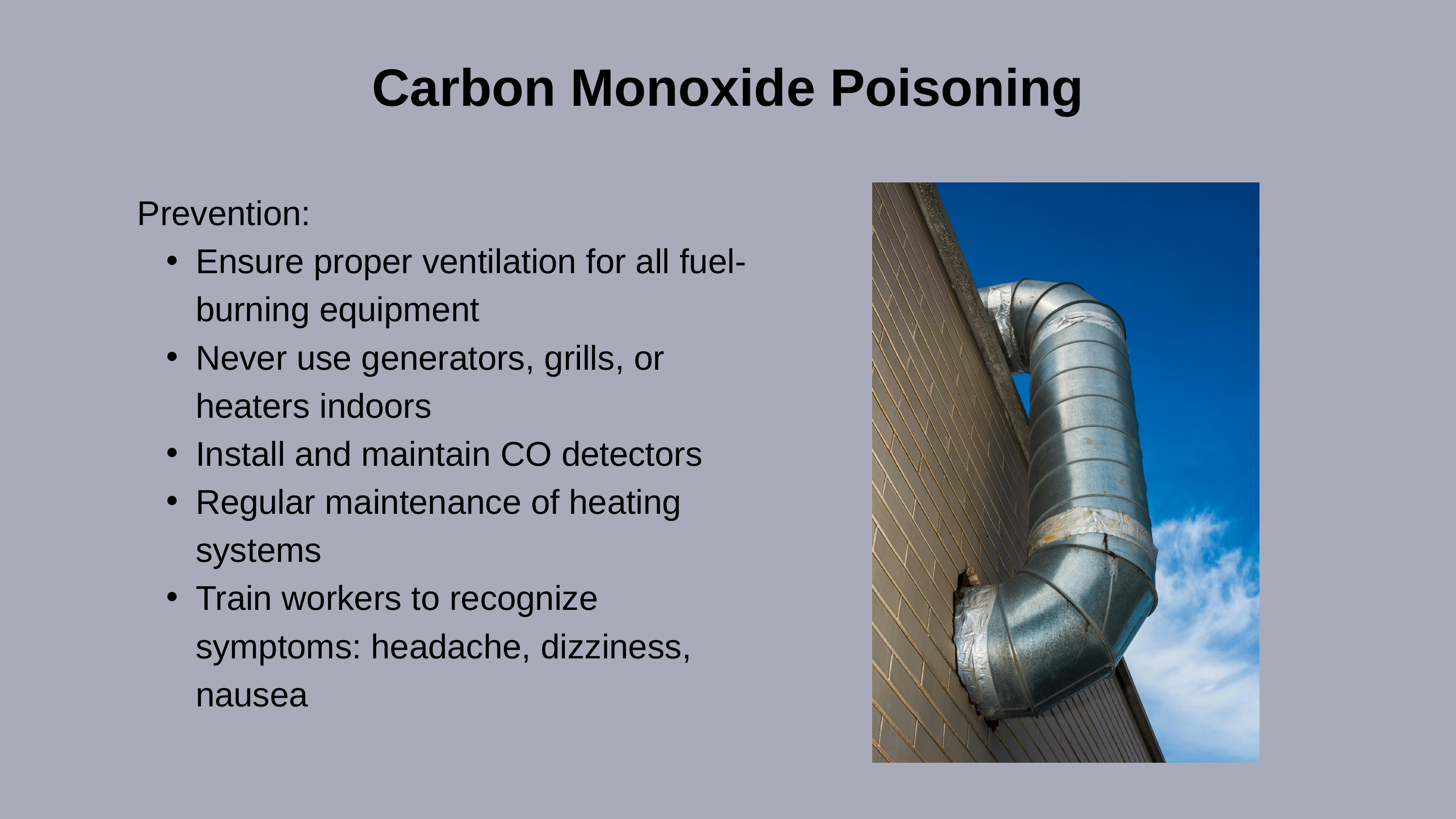

Carbon Monoxide Poisoning

Prevention:
Ensure proper ventilation for all fuel-burning equipment
Never use generators, grills, or heaters indoors
Install and maintain CO detectors
Regular maintenance of heating systems
Train workers to recognize symptoms: headache, dizziness, nausea